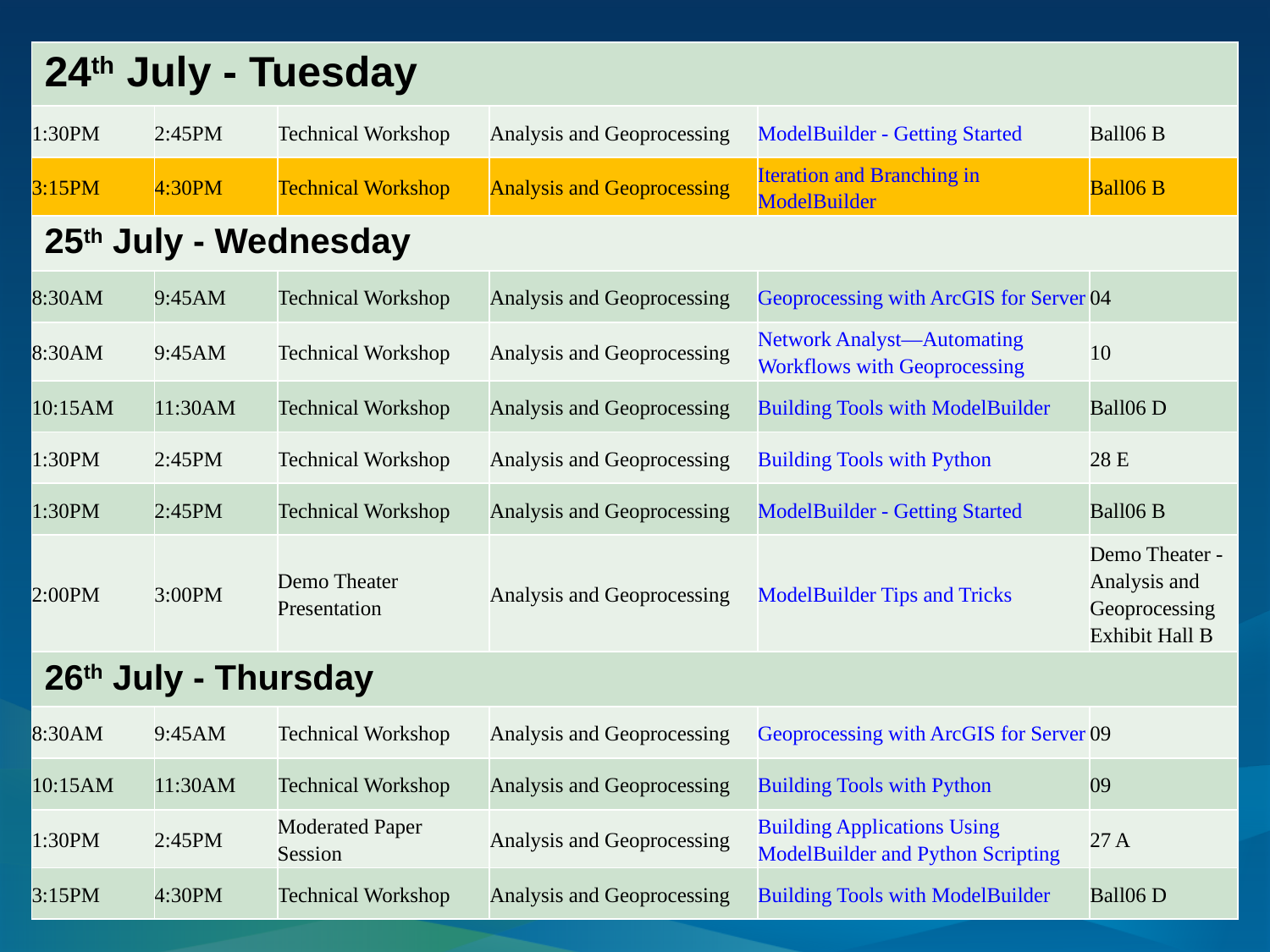

|  |  |  |  |  |  |
| --- | --- | --- | --- | --- | --- |
| 24th July - Tuesday |  |  |  |  |  |
| --- | --- | --- | --- | --- | --- |
| 1:30PM | 2:45PM | Technical Workshop | Analysis and Geoprocessing | ModelBuilder - Getting Started | Ball06 B |
| 3:15PM | 4:30PM | Technical Workshop | Analysis and Geoprocessing | Iteration and Branching in ModelBuilder | Ball06 B |
| 25th July - Wednesday |  |  |  |  |  |
| 8:30AM | 9:45AM | Technical Workshop | Analysis and Geoprocessing | Geoprocessing with ArcGIS for Server | 04 |
| 8:30AM | 9:45AM | Technical Workshop | Analysis and Geoprocessing | Network Analyst—Automating Workflows with Geoprocessing | 10 |
| 10:15AM | 11:30AM | Technical Workshop | Analysis and Geoprocessing | Building Tools with ModelBuilder | Ball06 D |
| 1:30PM | 2:45PM | Technical Workshop | Analysis and Geoprocessing | Building Tools with Python | 28 E |
| 1:30PM | 2:45PM | Technical Workshop | Analysis and Geoprocessing | ModelBuilder - Getting Started | Ball06 B |
| 2:00PM | 3:00PM | Demo Theater Presentation | Analysis and Geoprocessing | ModelBuilder Tips and Tricks | Demo Theater - Analysis and Geoprocessing Exhibit Hall B |
| 26th July - Thursday |  |  |  |  |  |
| 8:30AM | 9:45AM | Technical Workshop | Analysis and Geoprocessing | Geoprocessing with ArcGIS for Server | 09 |
| 10:15AM | 11:30AM | Technical Workshop | Analysis and Geoprocessing | Building Tools with Python | 09 |
| 1:30PM | 2:45PM | Moderated Paper Session | Analysis and Geoprocessing | Building Applications Using ModelBuilder and Python Scripting | 27 A |
| 3:15PM | 4:30PM | Technical Workshop | Analysis and Geoprocessing | Building Tools with ModelBuilder | Ball06 D |